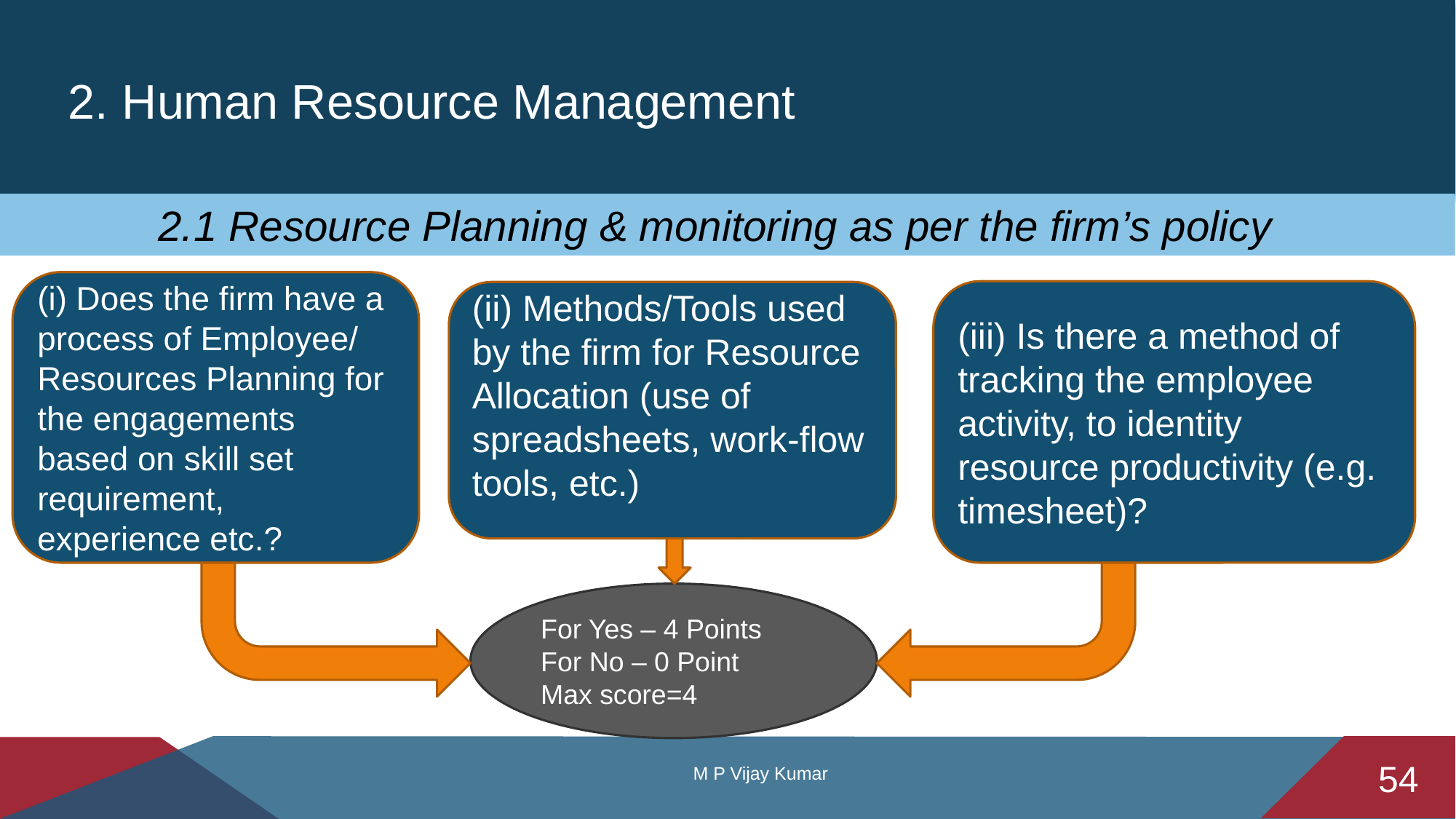

2. Human Resource Management
2.1 Resource Planning & monitoring as per the firm’s policy
(i) Does the firm have a process of Employee/ Resources Planning for the engagements based on skill set requirement, experience etc.?
(iii) Is there a method of tracking the employee activity, to identity resource productivity (e.g. timesheet)?
(ii) Methods/Tools used by the firm for Resource Allocation (use of spreadsheets, work-flow tools, etc.)

For Yes – 4 Points
For No – 0 Point
Max score=4